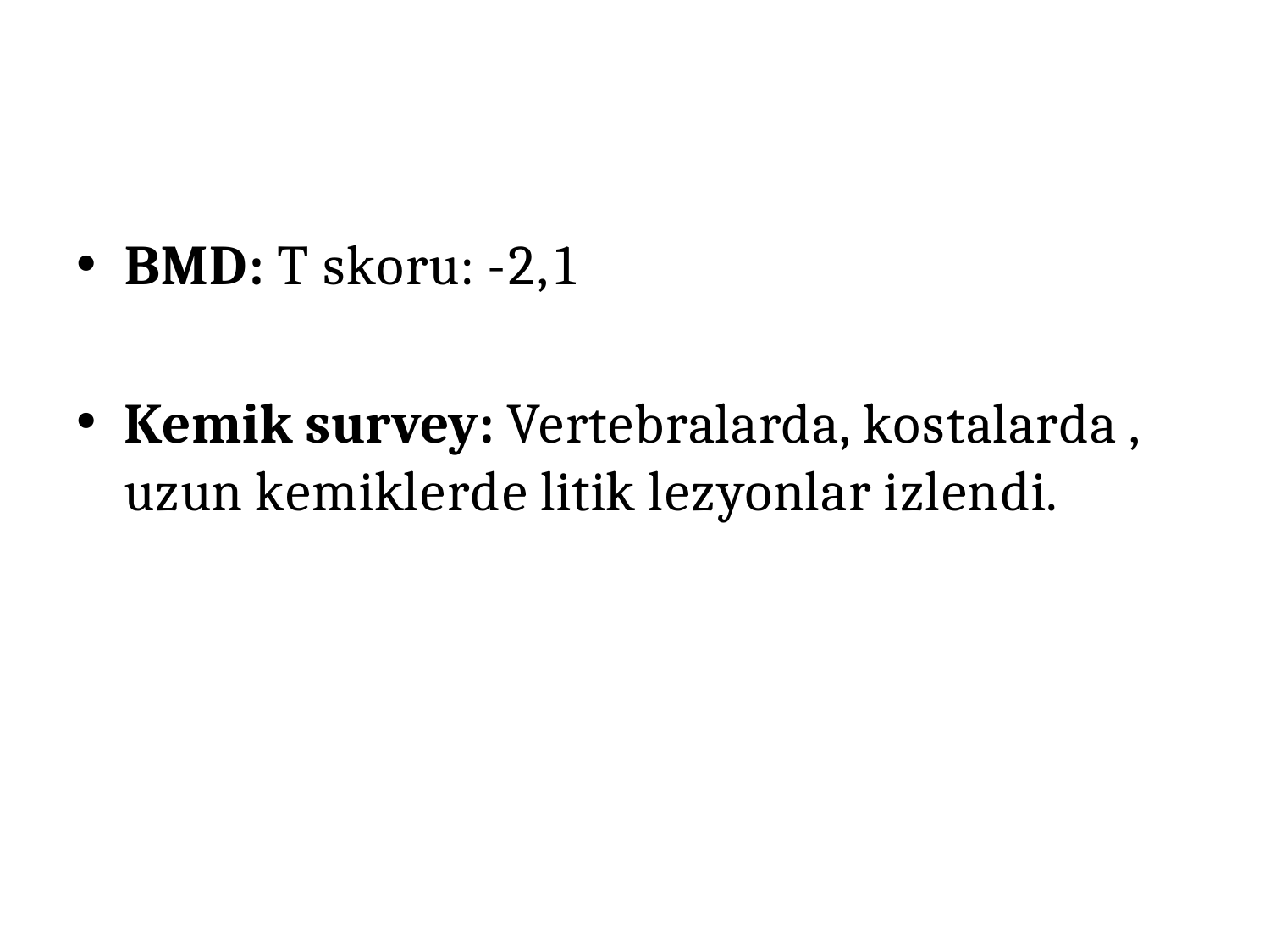

#
BMD: T skoru: -2,1

Kemik survey: Vertebralarda, kostalarda , uzun kemiklerde litik lezyonlar izlendi.